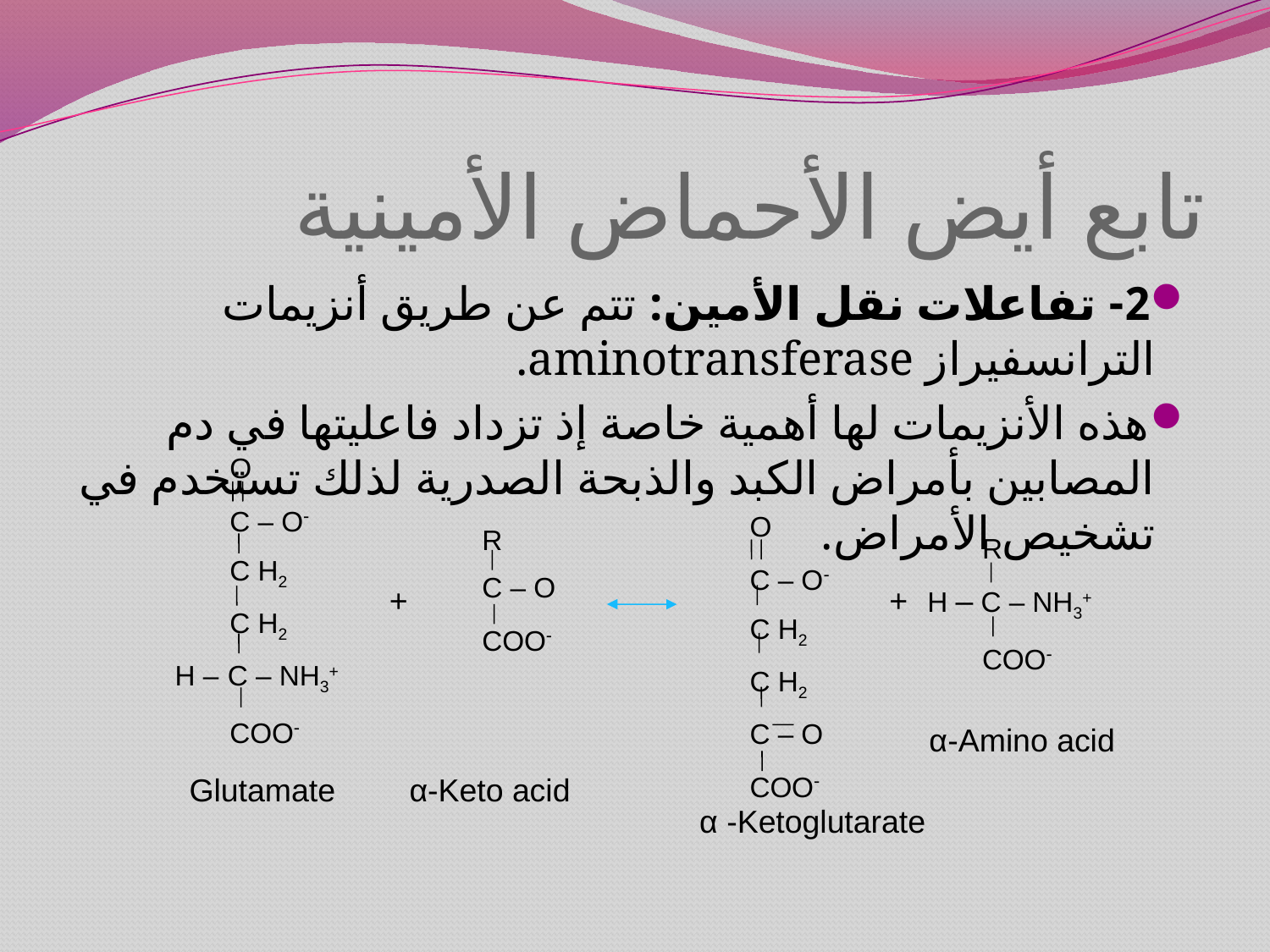

# تابع أيض الأحماض الأمينية
2- تفاعلات نقل الأمين: تتم عن طريق أنزيمات الترانسفيراز aminotransferase.
هذه الأنزيمات لها أهمية خاصة إذ تزداد فاعليتها في دم المصابين بأمراض الكبد والذبحة الصدرية لذلك تستخدم في تشخيص الأمراض.
         O
         C – O-
         C H2
         C H2
  H –  C – NH3+
         COO-

         O
         C – O-
         C H2
         C H2
         C – O
         COO-
        R
        C – O
        COO-
        R
 H – C – NH3+
        COO-

+
+

α-Amino acid

Glutamate
α-Keto acid
α -Ketoglutarate